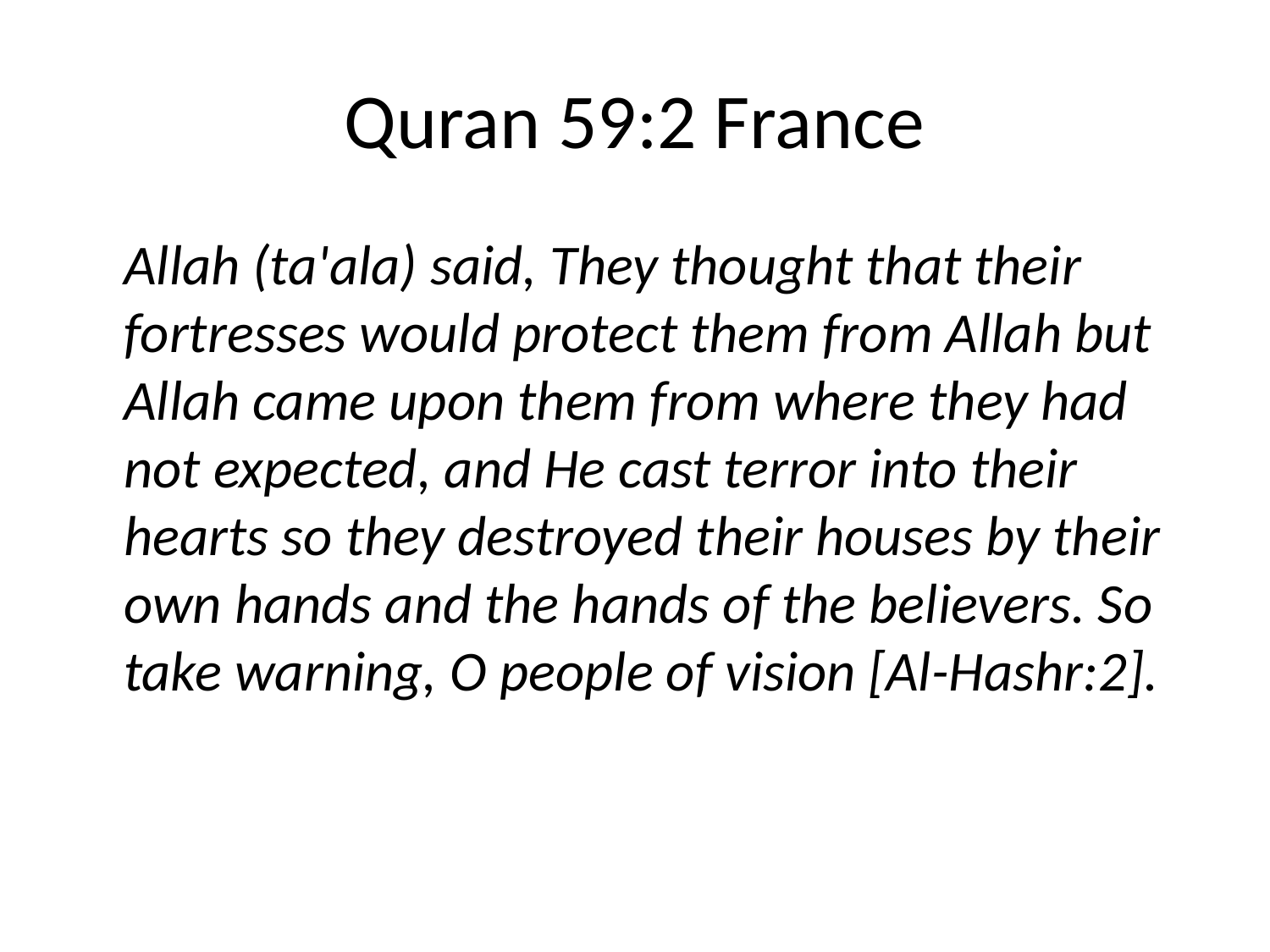

# Quran 59:2 France
	Allah (ta'ala) said, They thought that their fortresses would protect them from Allah but Allah came upon them from where they had not expected, and He cast terror into their hearts so they destroyed their houses by their own hands and the hands of the believers. So take warning, O people of vision [Al-Hashr:2].